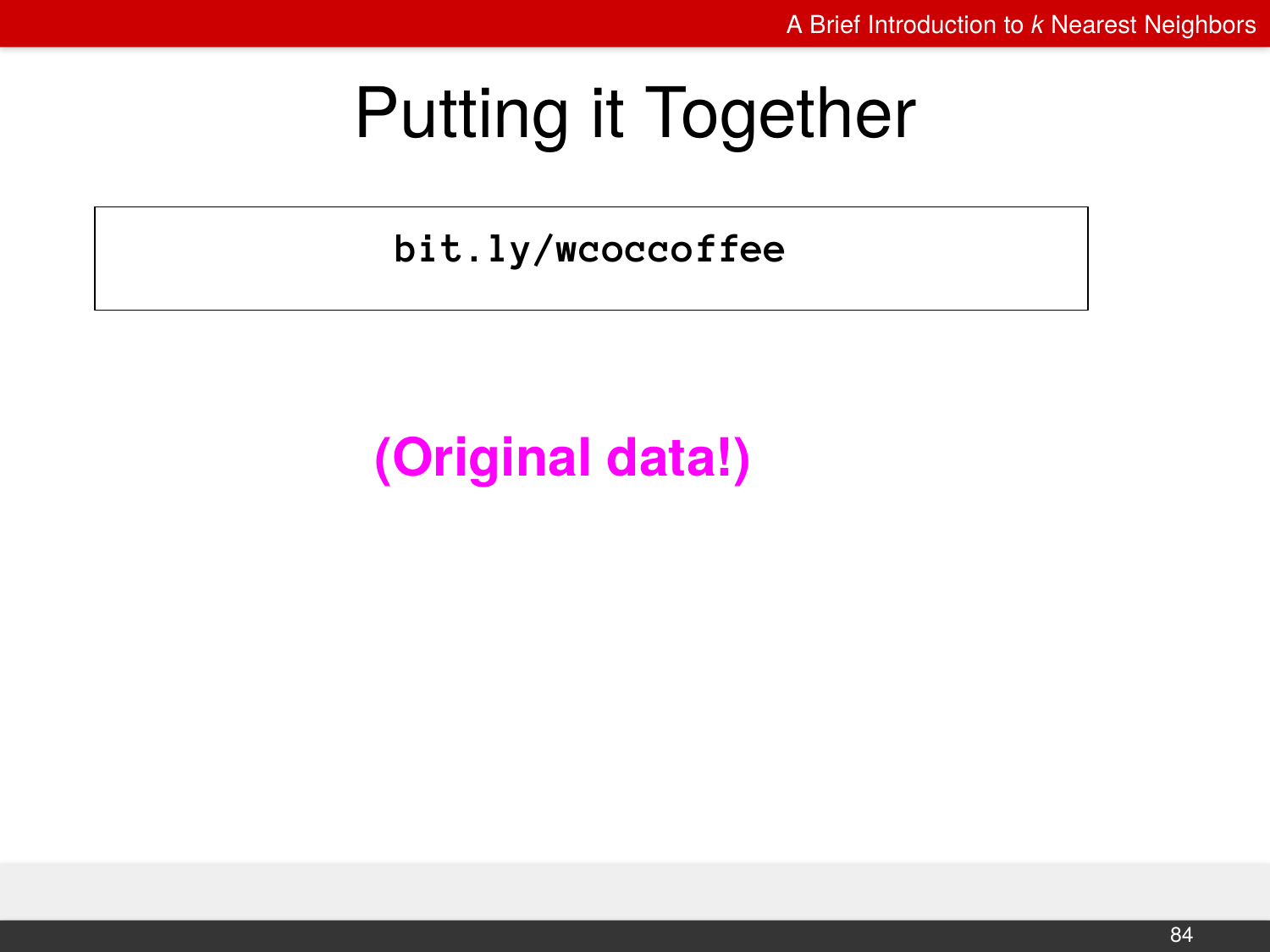

# Putting it Together
bit.ly/wcoccoffee

(Original data!)
84